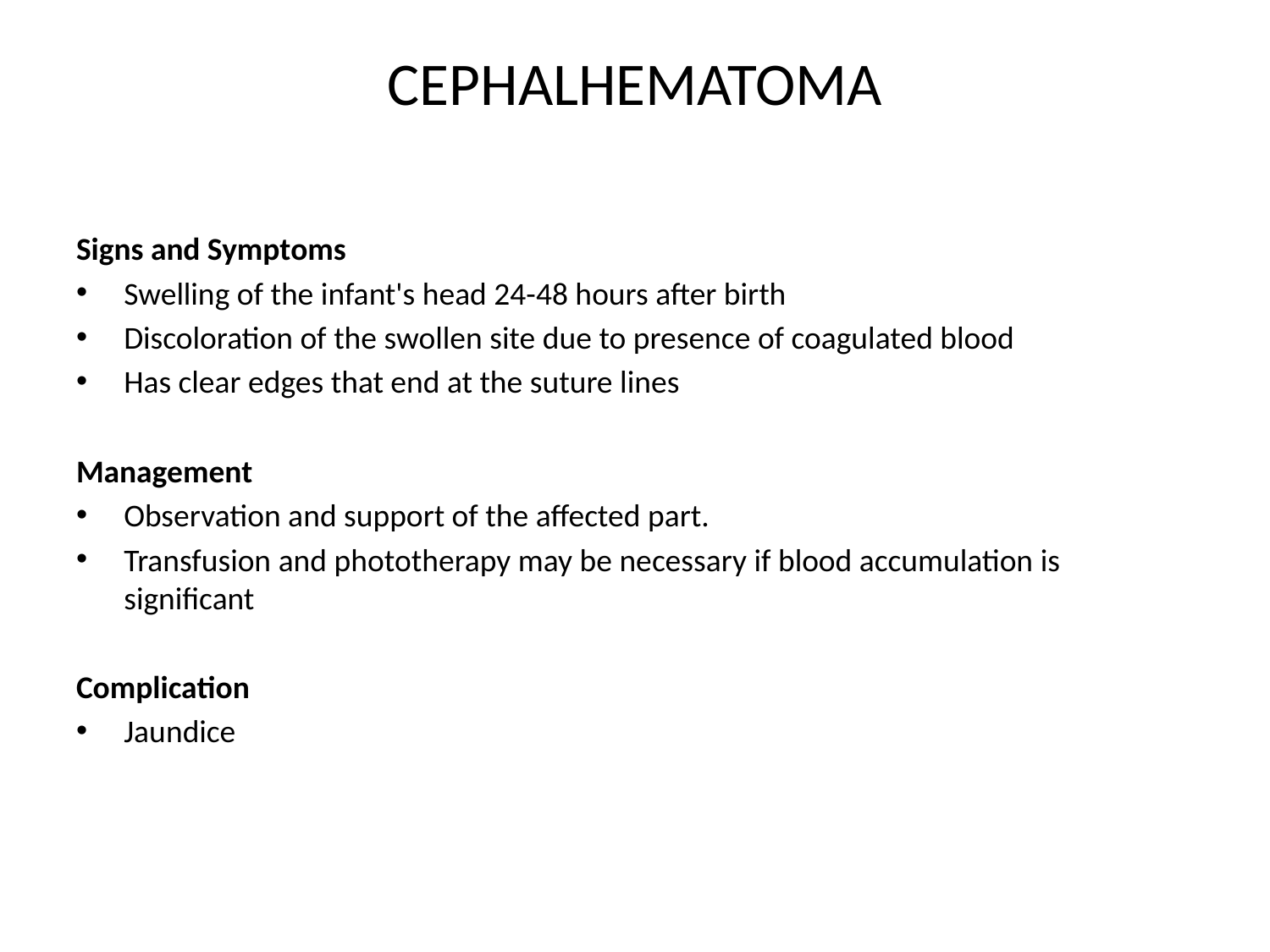

# CEPHALHEMATOMA
Signs and Symptoms
Swelling of the infant's head 24-48 hours after birth
Discoloration of the swollen site due to presence of coagulated blood
Has clear edges that end at the suture lines

Management
Observation and support of the affected part.
Transfusion and phototherapy may be necessary if blood accumulation is significant

Complication
Jaundice